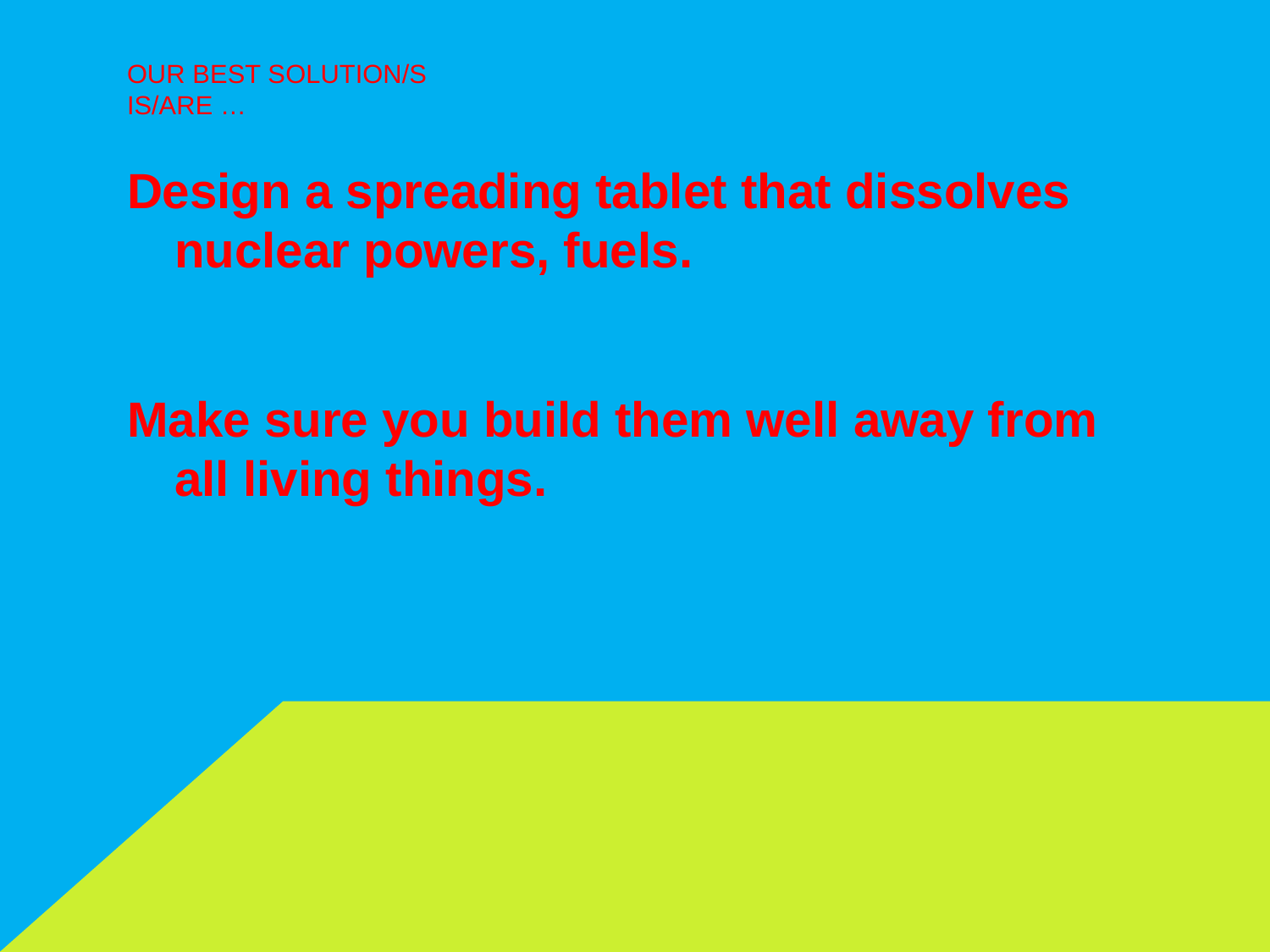

# Our Best Solution/s Is/are …
Design a spreading tablet that dissolves nuclear powers, fuels.

Make sure you build them well away from all living things.